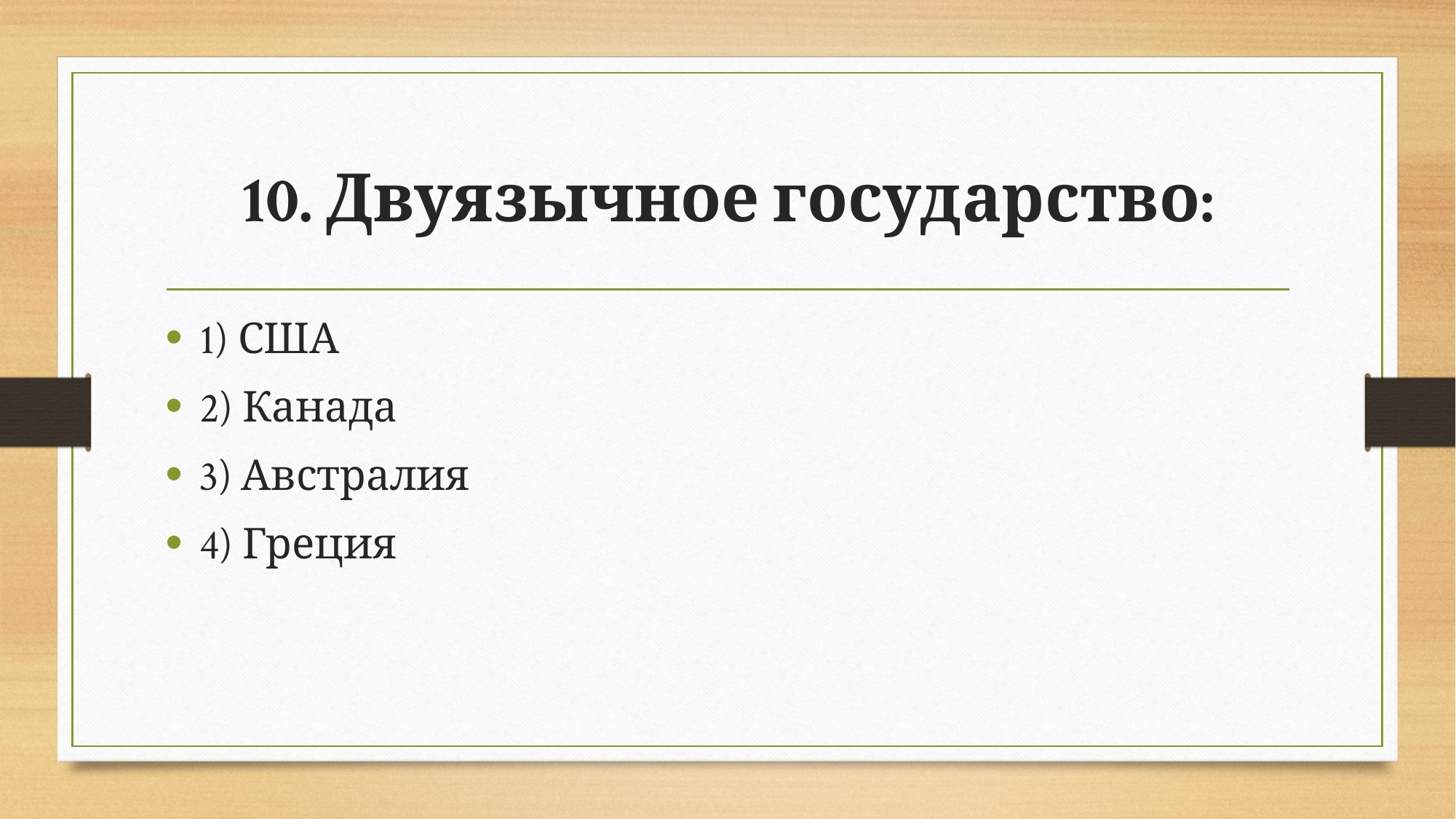

# 10. Двуязычное государство:
1) США
2) Канада
3) Австралия
4) Греция